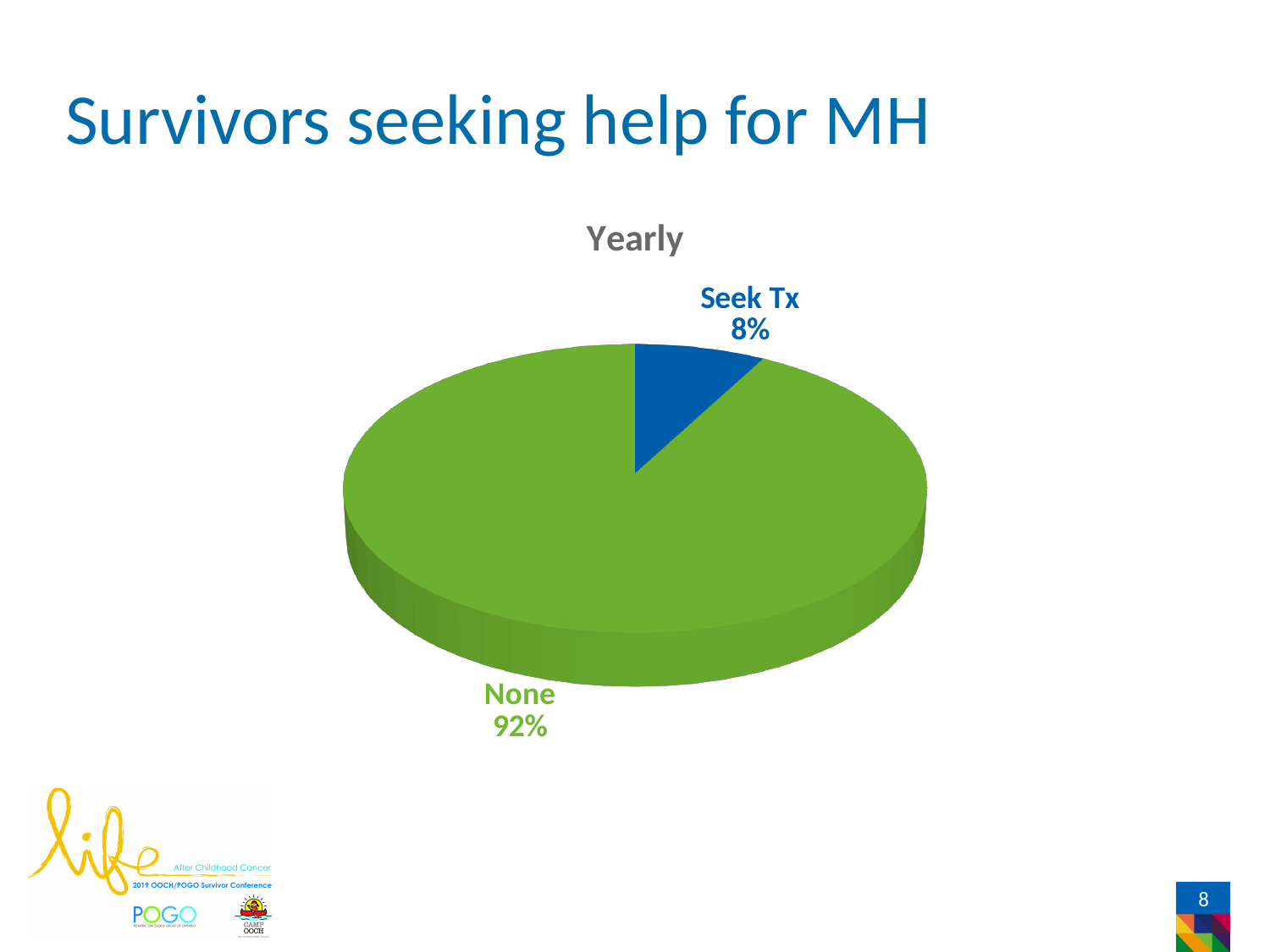

# Survivors seeking help for MH

[unsupported chart]